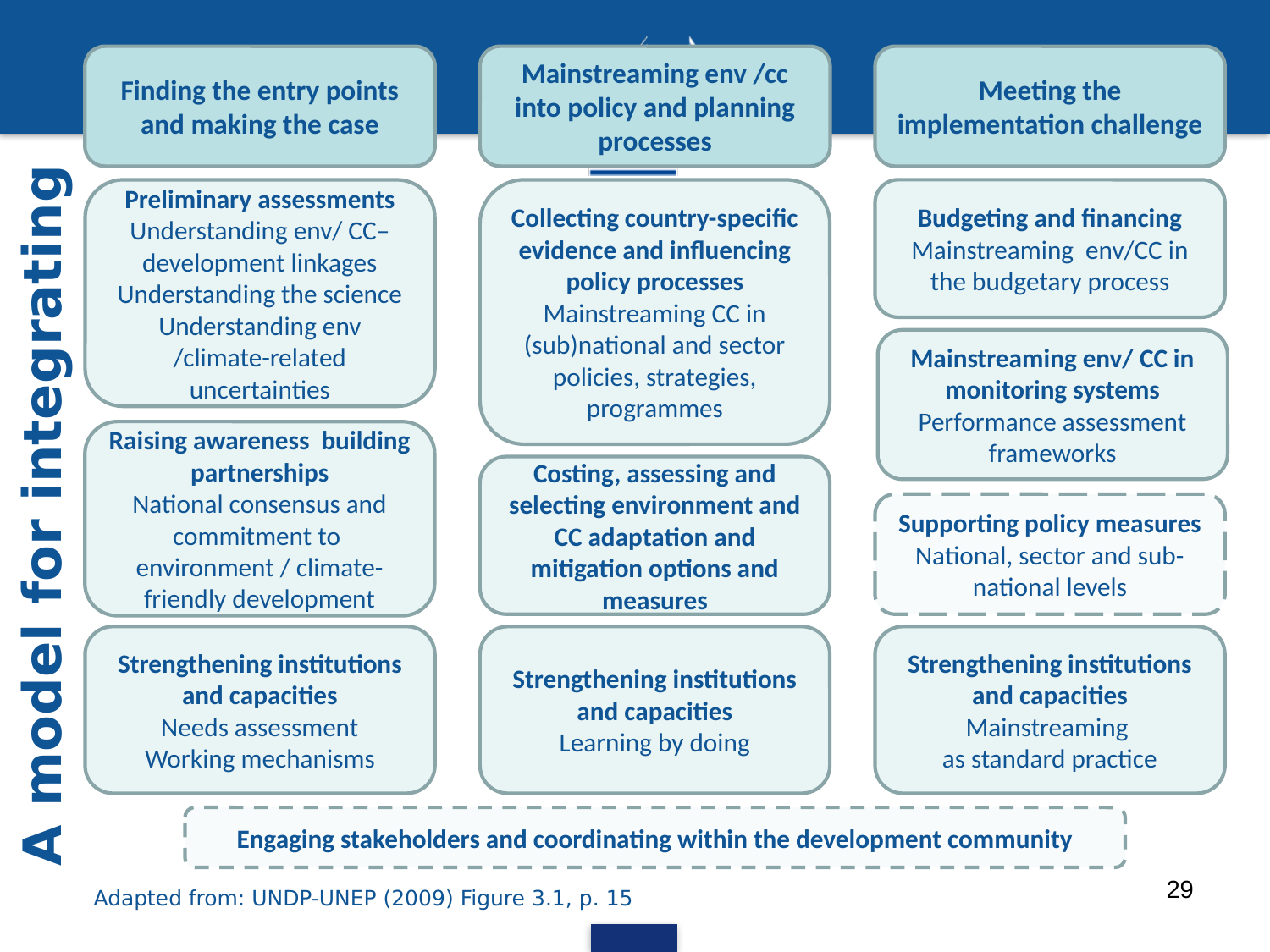

Finding the entry points and making the case
Mainstreaming env /cc into policy and planning processes
Meeting the implementation challenge
Preliminary assessments
Understanding env/ CC–development linkages
Understanding the science
Understanding env /climate-related uncertainties
Collecting country-specific evidence and influencing policy processes
Mainstreaming CC in (sub)national and sector policies, strategies, programmes
Budgeting and financing
Mainstreaming  env/CC in the budgetary process
Mainstreaming env/ CC in monitoring systems
Performance assessment frameworks
Raising awareness  building partnerships
National consensus and commitment to  environment / climate- friendly development
Costing, assessing and selecting environment and CC adaptation and mitigation options and measures
Supporting policy measures
National, sector and sub-national levels
A model for integrating
Strengthening institutions and capacities
Needs assessment
Working mechanisms
Strengthening institutions and capacities
Learning by doing
Strengthening institutions and capacities
Mainstreaming
as standard practice
Engaging stakeholders and coordinating within the development community
29
Adapted from: UNDP-UNEP (2009) Figure 3.1, p. 15